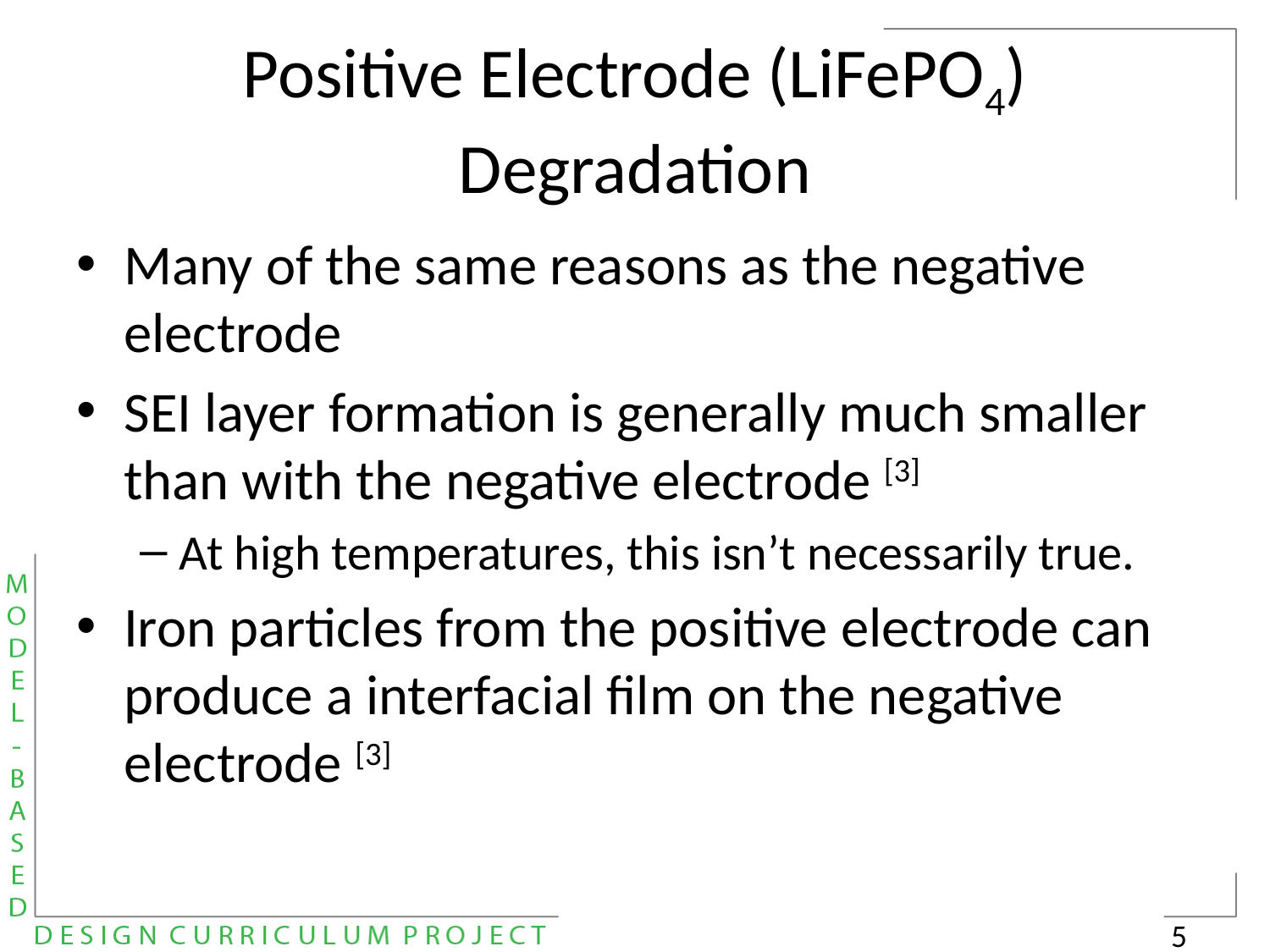

# Positive Electrode (LiFePO4) Degradation
Many of the same reasons as the negative electrode
SEI layer formation is generally much smaller than with the negative electrode [3]
At high temperatures, this isn’t necessarily true.
Iron particles from the positive electrode can produce a interfacial film on the negative electrode [3]